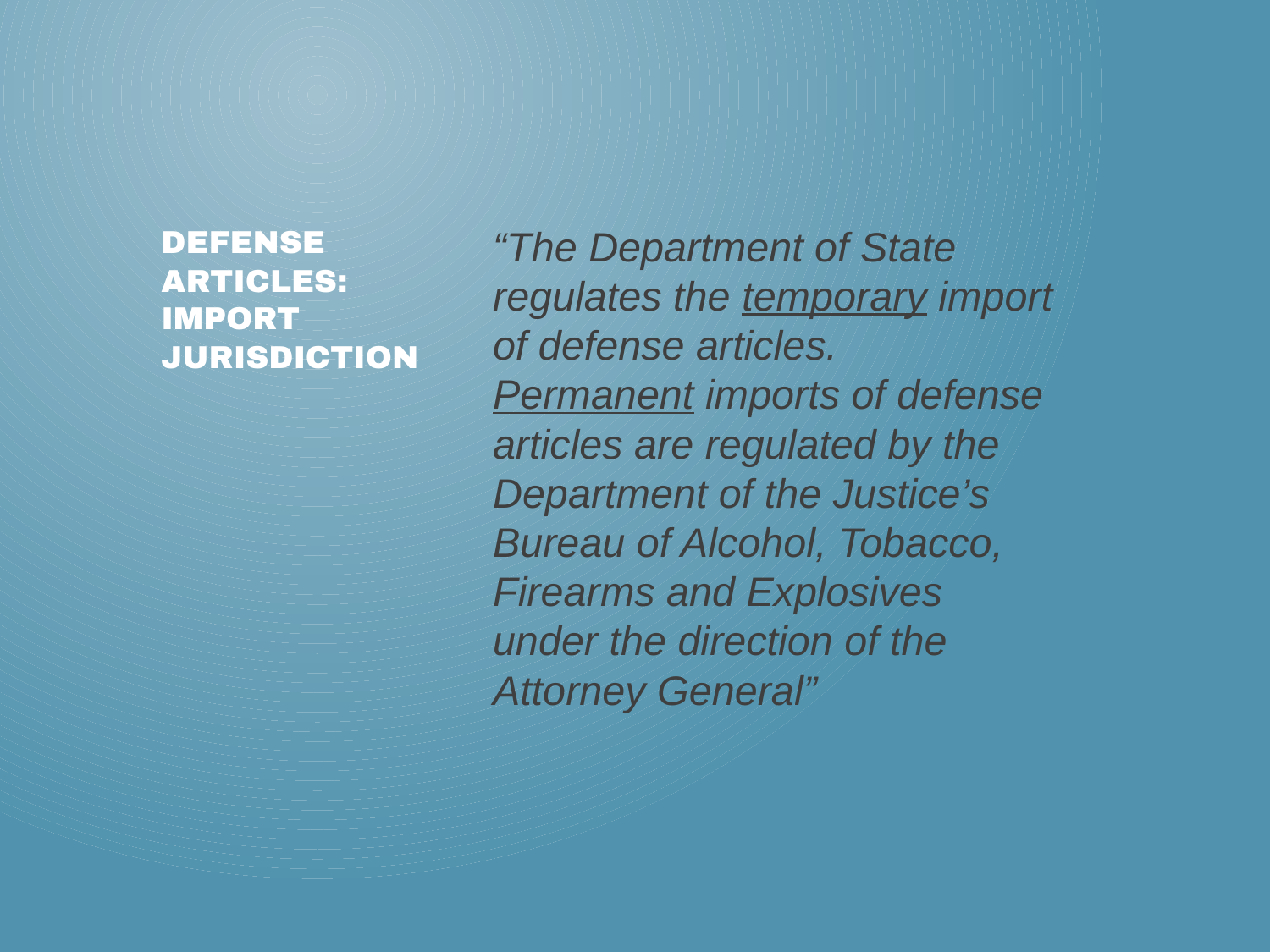

“The Department of State regulates the temporary import of defense articles.  Permanent imports of defense articles are regulated by the Department of the Justice’s Bureau of Alcohol, Tobacco, Firearms and Explosives under the direction of the Attorney General”
# Defense articles: IMPORT JURISDICTION